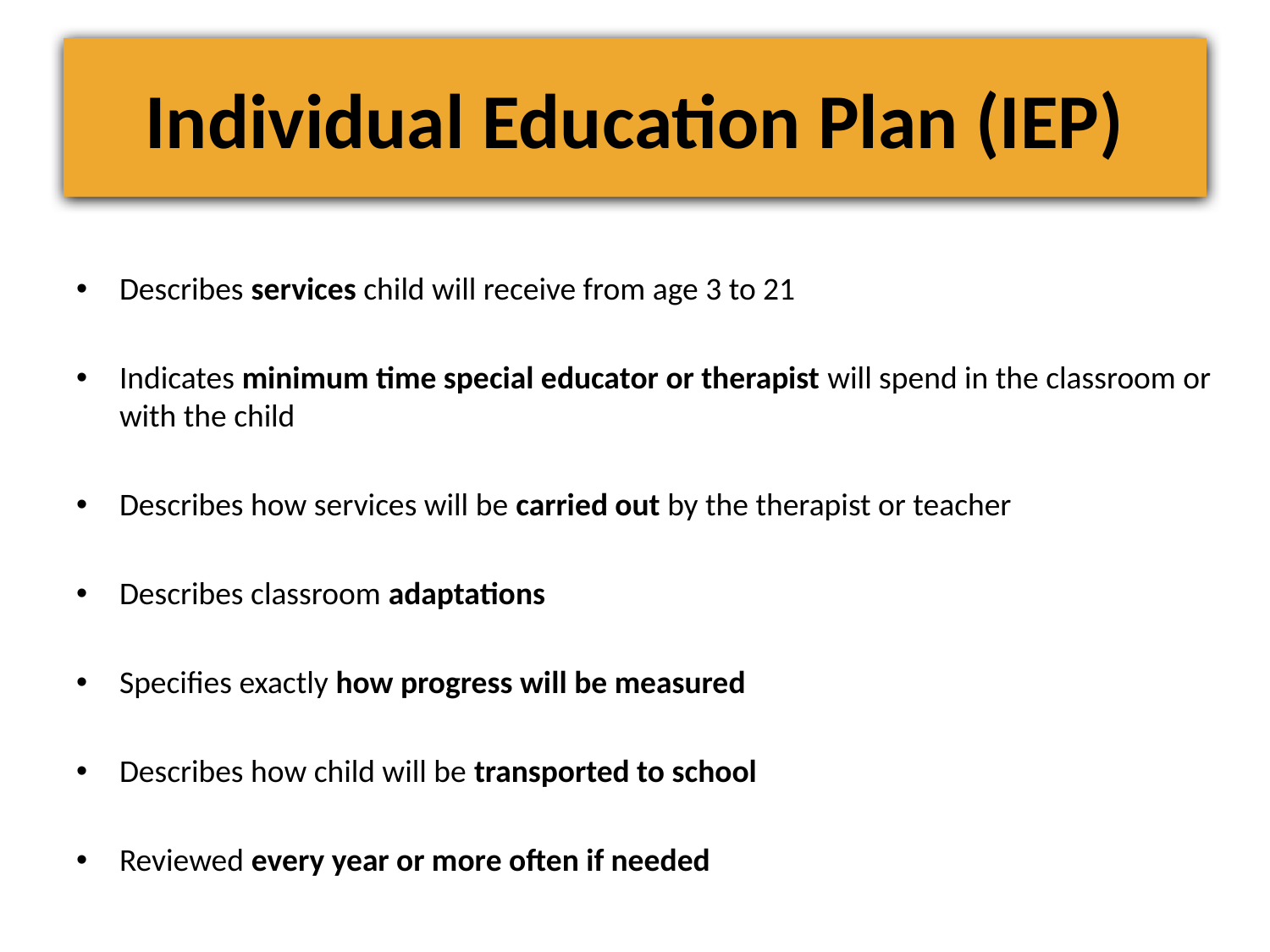

# Individual Education Plan (IEP)

Describes services child will receive from age 3 to 21

Indicates minimum time special educator or therapist will spend in the classroom or with the child

Describes how services will be carried out by the therapist or teacher

Describes classroom adaptations

Specifies exactly how progress will be measured

Describes how child will be transported to school

Reviewed every year or more often if needed